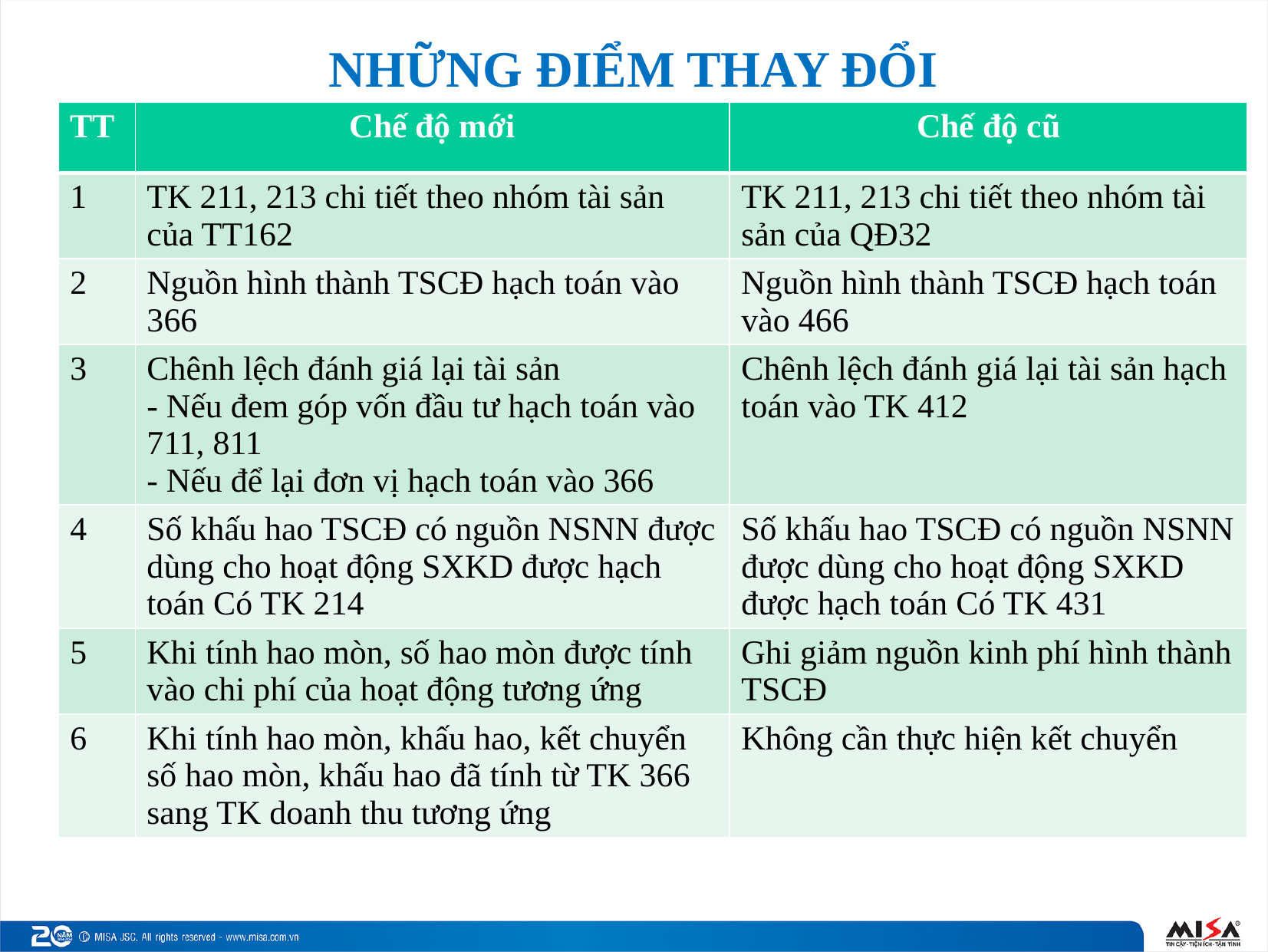

# NHỮNG ĐIỂM THAY ĐỔI
| TT | Chế độ mới | Chế độ cũ |
| --- | --- | --- |
| 1 | TK 211, 213 chi tiết theo nhóm tài sản của TT162 | TK 211, 213 chi tiết theo nhóm tài sản của QĐ32 |
| 2 | Nguồn hình thành TSCĐ hạch toán vào 366 | Nguồn hình thành TSCĐ hạch toán vào 466 |
| 3 | Chênh lệch đánh giá lại tài sản - Nếu đem góp vốn đầu tư hạch toán vào 711, 811 - Nếu để lại đơn vị hạch toán vào 366 | Chênh lệch đánh giá lại tài sản hạch toán vào TK 412 |
| 4 | Số khấu hao TSCĐ có nguồn NSNN được dùng cho hoạt động SXKD được hạch toán Có TK 214 | Số khấu hao TSCĐ có nguồn NSNN được dùng cho hoạt động SXKD được hạch toán Có TK 431 |
| 5 | Khi tính hao mòn, số hao mòn được tính vào chi phí của hoạt động tương ứng | Ghi giảm nguồn kinh phí hình thành TSCĐ |
| 6 | Khi tính hao mòn, khấu hao, kết chuyển số hao mòn, khấu hao đã tính từ TK 366 sang TK doanh thu tương ứng | Không cần thực hiện kết chuyển |